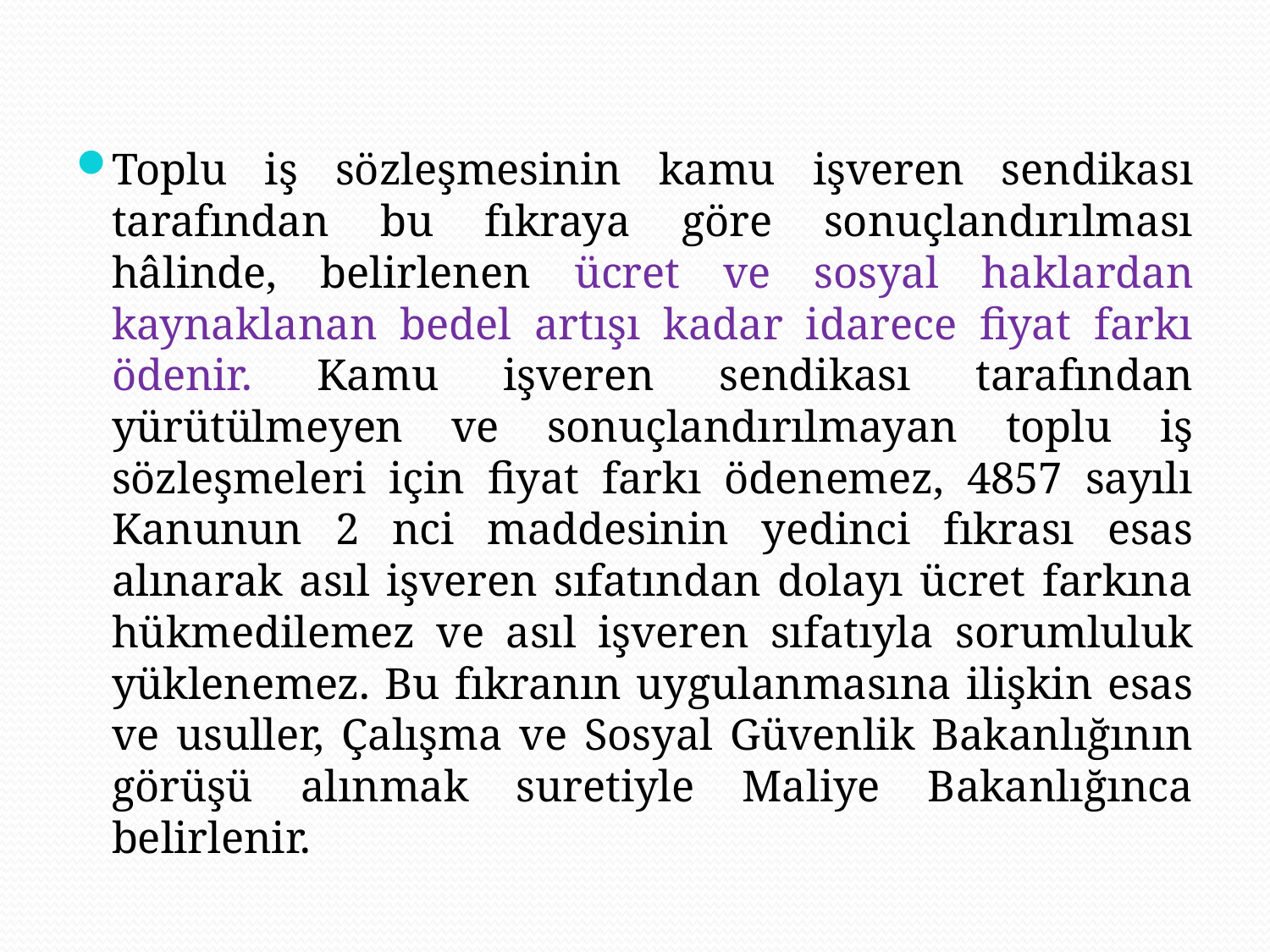

Toplu iş sözleşmesinin kamu işveren sendikası tarafından bu fıkraya göre sonuçlandırılması hâlinde, belirlenen ücret ve sosyal haklardan kaynaklanan bedel artışı kadar idarece fiyat farkı ödenir. Kamu işveren sendikası tarafından yürütülmeyen ve sonuçlandırılmayan toplu iş sözleşmeleri için fiyat farkı ödenemez, 4857 sayılı Kanunun 2 nci maddesinin yedinci fıkrası esas alınarak asıl işveren sıfatından dolayı ücret farkına hükmedilemez ve asıl işveren sıfatıyla sorumluluk yüklenemez. Bu fıkranın uygulanmasına ilişkin esas ve usuller, Çalışma ve Sosyal Güvenlik Bakanlığının görüşü alınmak suretiyle Maliye Bakanlığınca belirlenir.